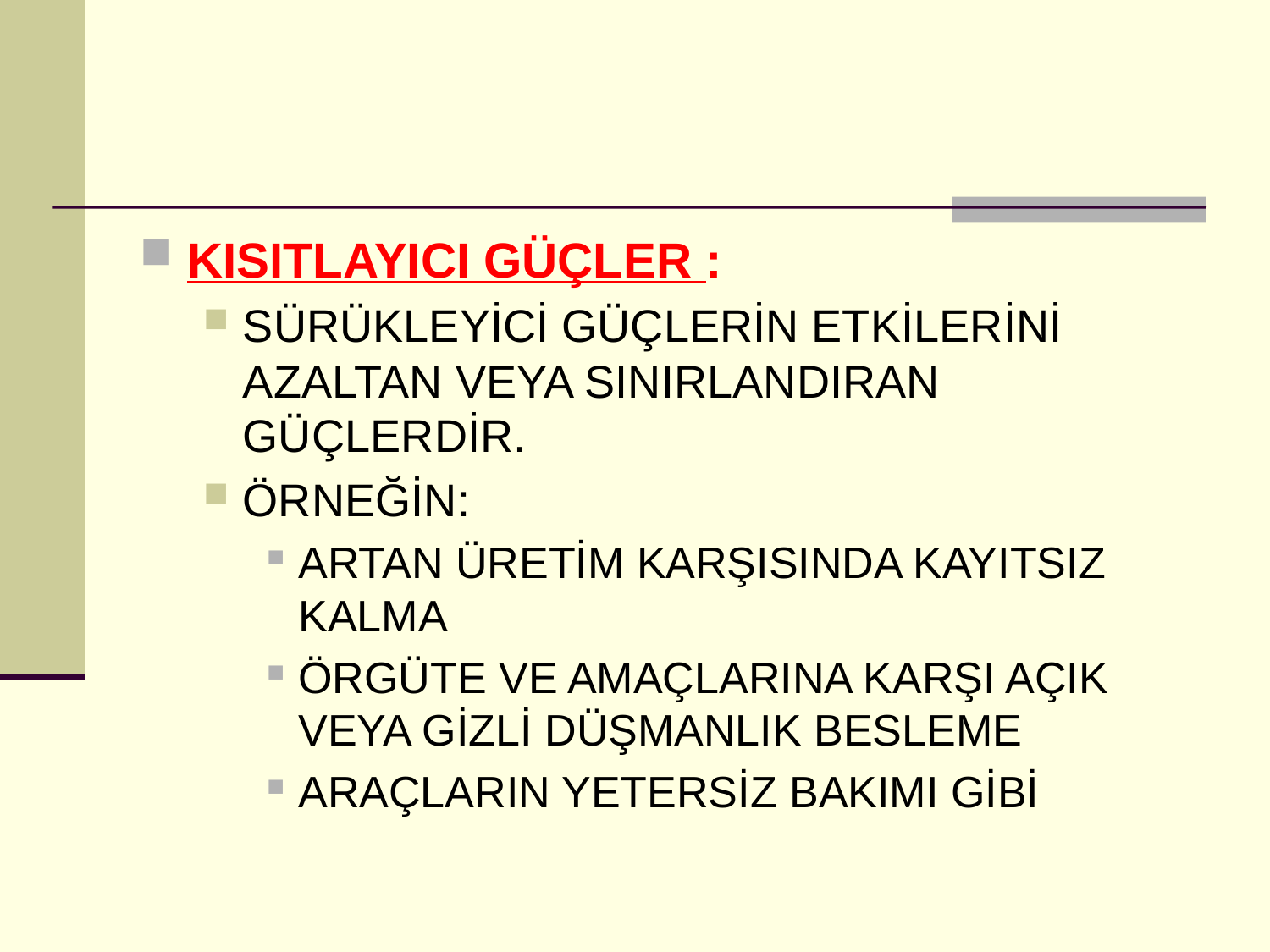

#
KISITLAYICI GÜÇLER :
SÜRÜKLEYİCİ GÜÇLERİN ETKİLERİNİ AZALTAN VEYA SINIRLANDIRAN GÜÇLERDİR.
ÖRNEĞİN:
ARTAN ÜRETİM KARŞISINDA KAYITSIZ KALMA
ÖRGÜTE VE AMAÇLARINA KARŞI AÇIK VEYA GİZLİ DÜŞMANLIK BESLEME
ARAÇLARIN YETERSİZ BAKIMI GİBİ